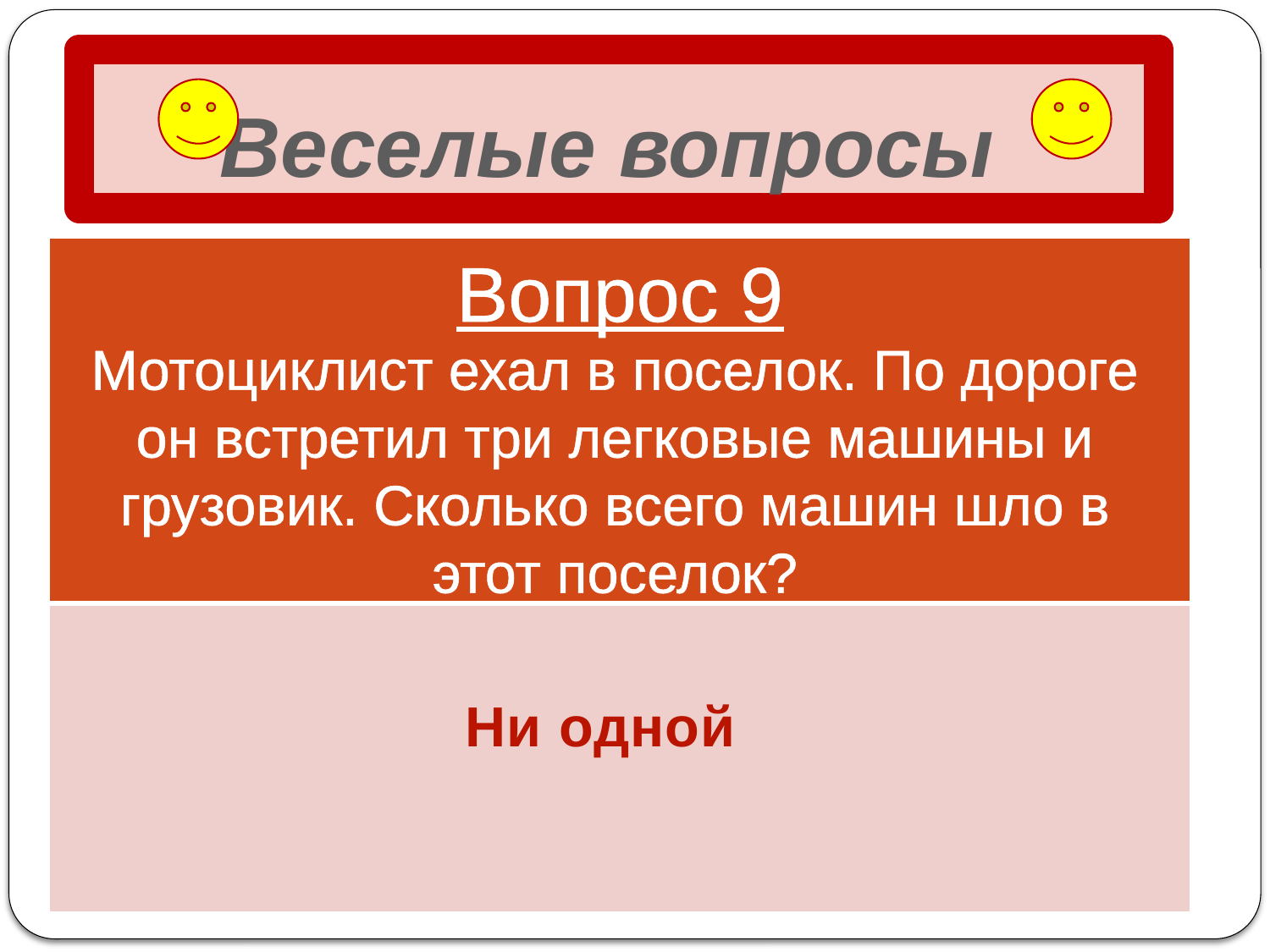

# Веселые вопросы

Вопрос 9
|  |
| --- |
|  |
Мотоциклист ехал в поселок. По дороге он встретил три легковые машины и грузовик. Сколько всего машин шло в этот поселок?
Ни одной